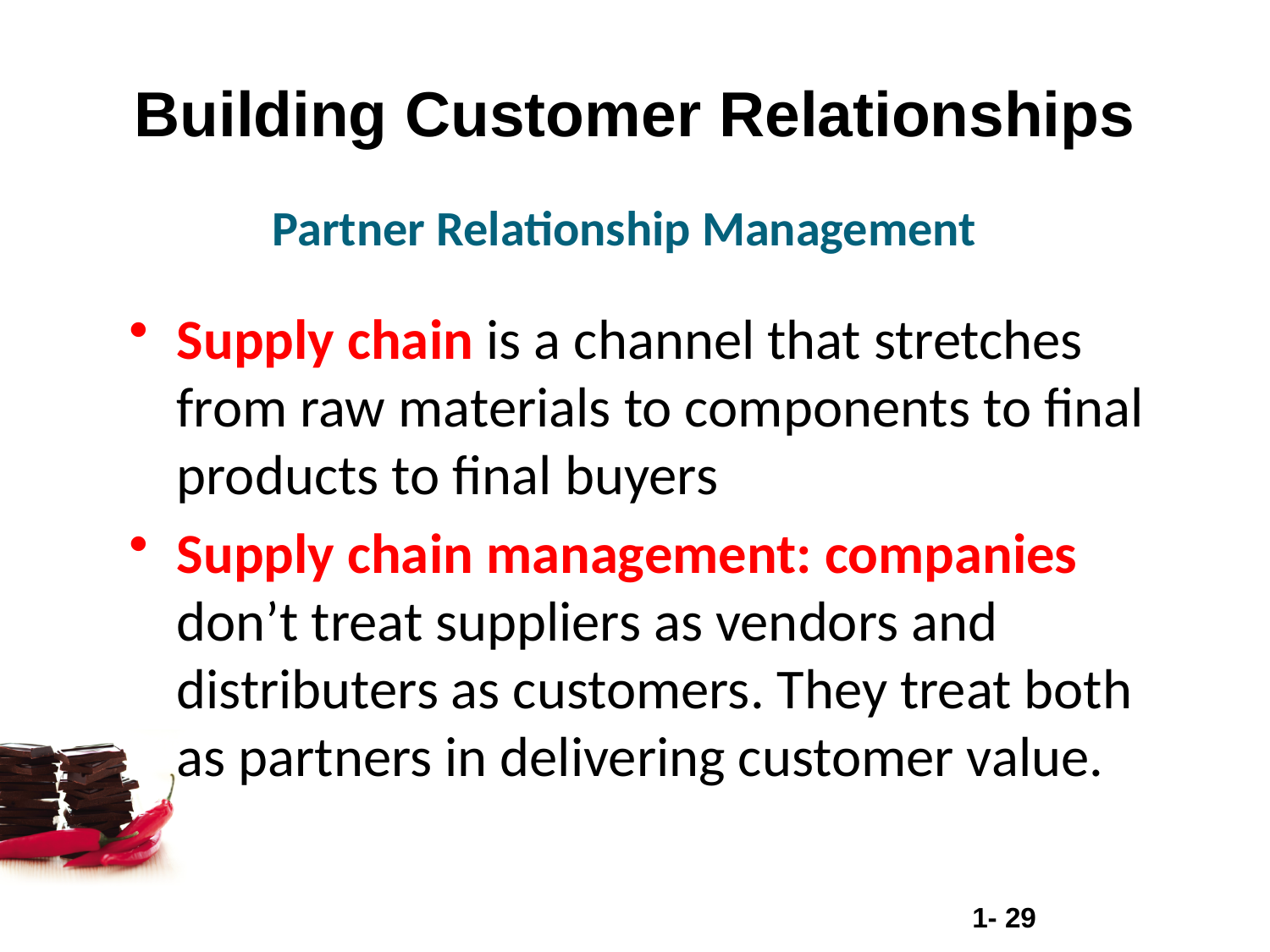

# Building Customer Relationships
Partner Relationship Management

Supply chain is a channel that stretches from raw materials to components to final products to final buyers
Supply chain management: companies don’t treat suppliers as vendors and distributers as customers. They treat both as partners in delivering customer value.